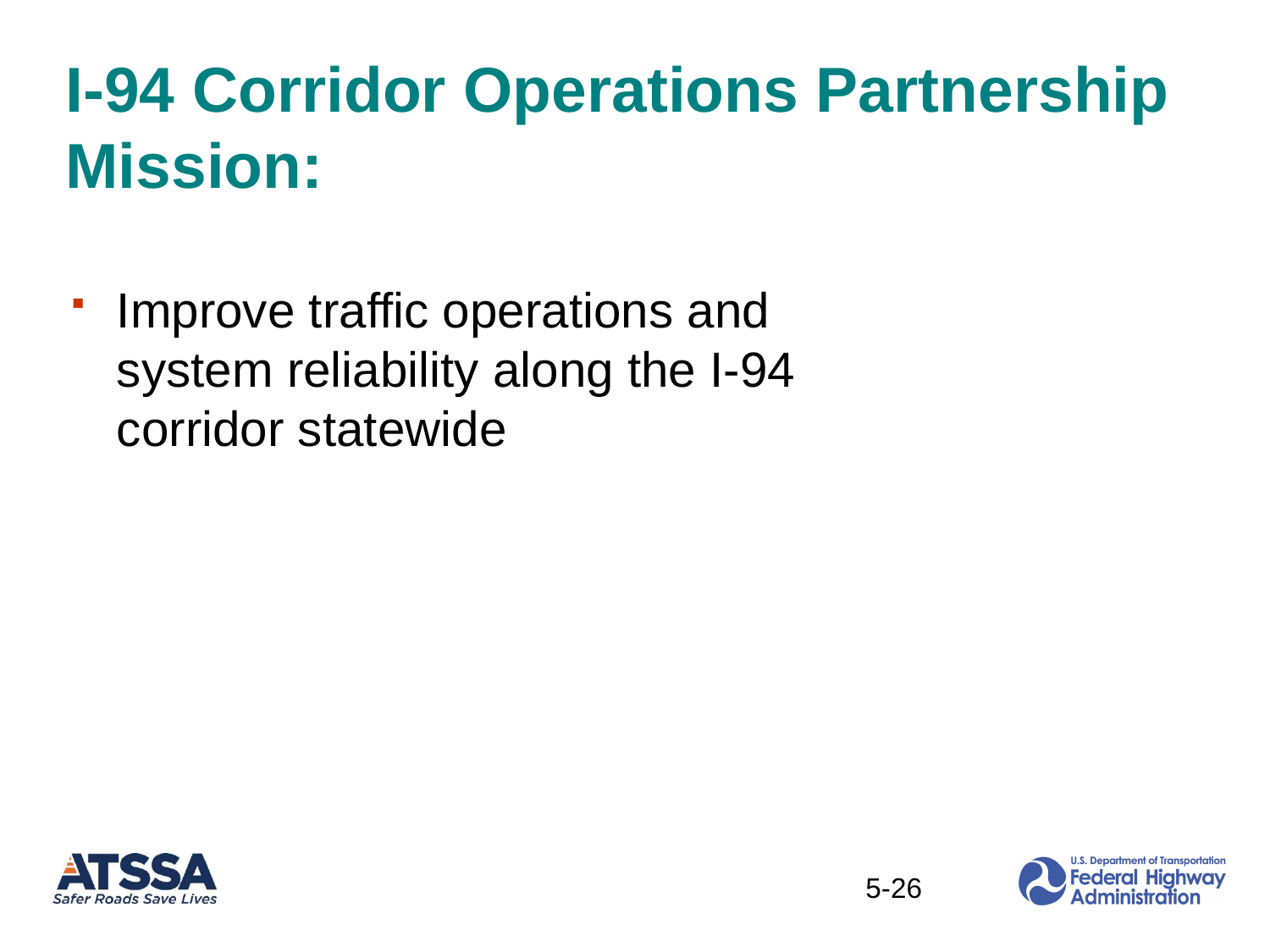

# I-94 Corridor Operations Partnership Mission:
Improve traffic operations and system reliability along the I‐94 corridor statewide